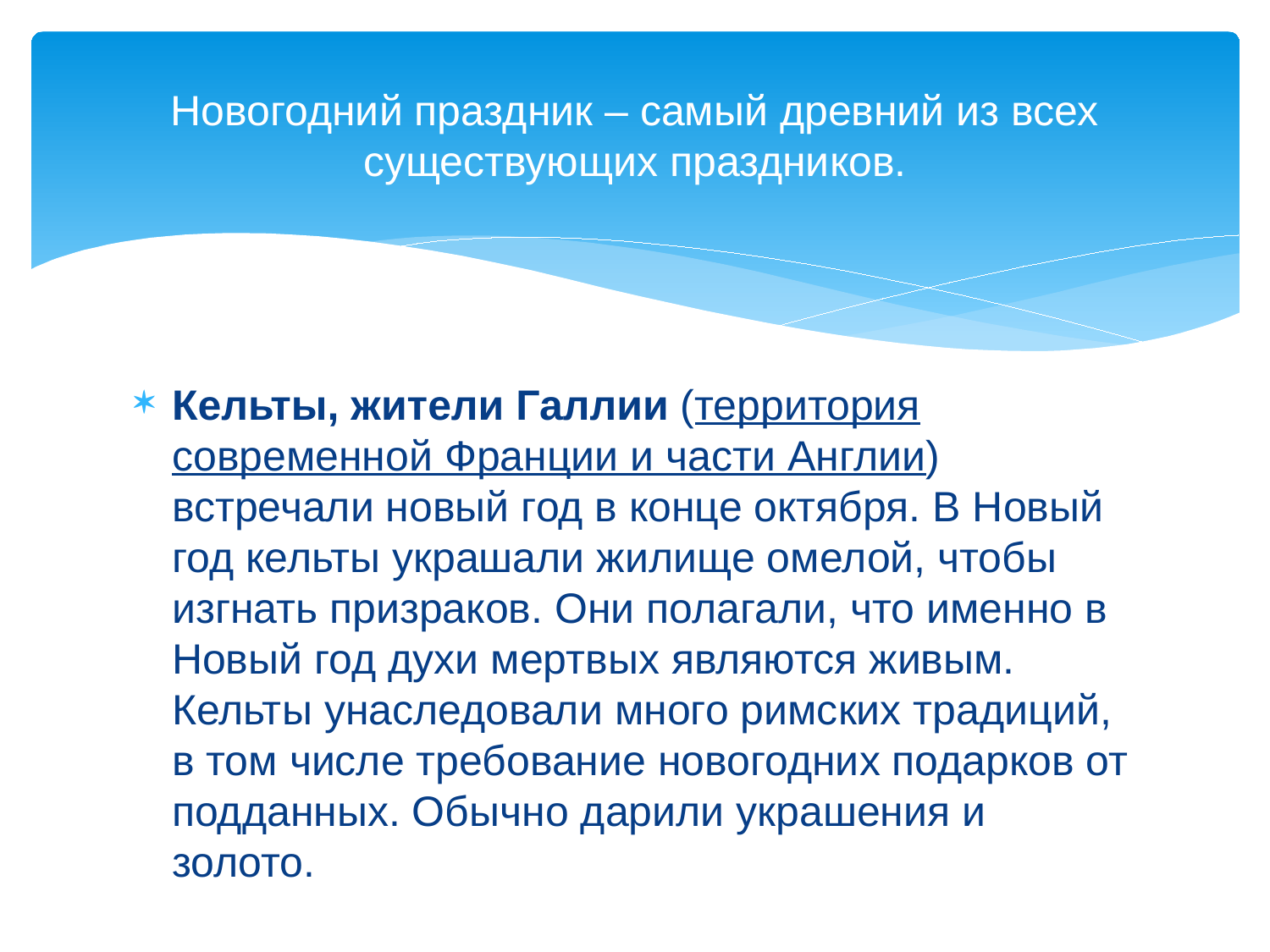

# Новогодний праздник – самый древний из всех существующих праздников.
Кельты, жители Галлии (территория современной Франции и части Англии) встречали новый год в конце октября. В Новый год кельты украшали жилище омелой, чтобы изгнать призраков. Они полагали, что именно в Новый год духи мертвых являются живым. Кельты унаследовали много римских традиций, в том числе требование новогодних подарков от подданных. Обычно дарили украшения и золото.